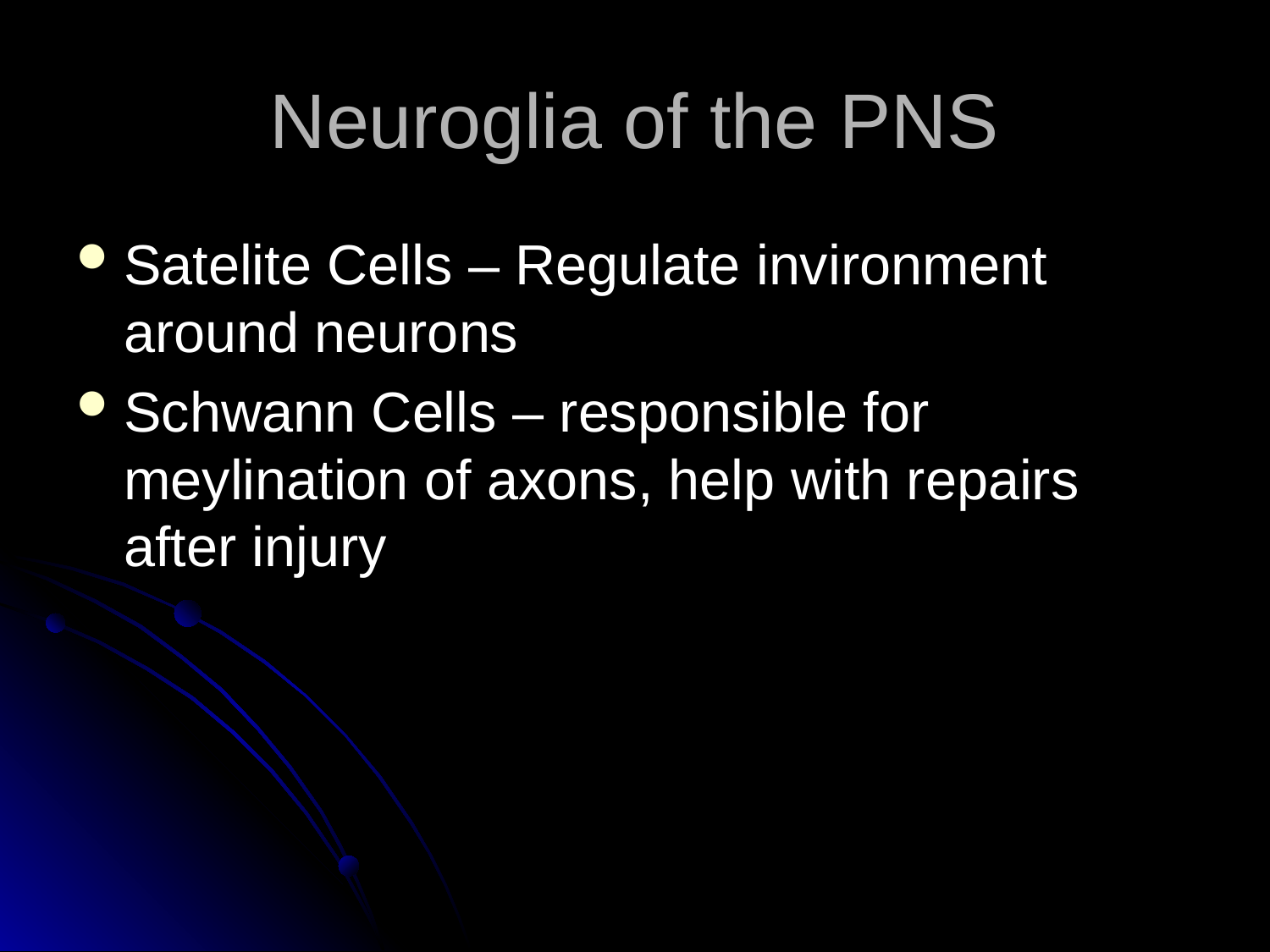

Neuroglia of the PNS
Satelite Cells – Regulate invironment around neurons
Schwann Cells – responsible for meylination of axons, help with repairs after injury